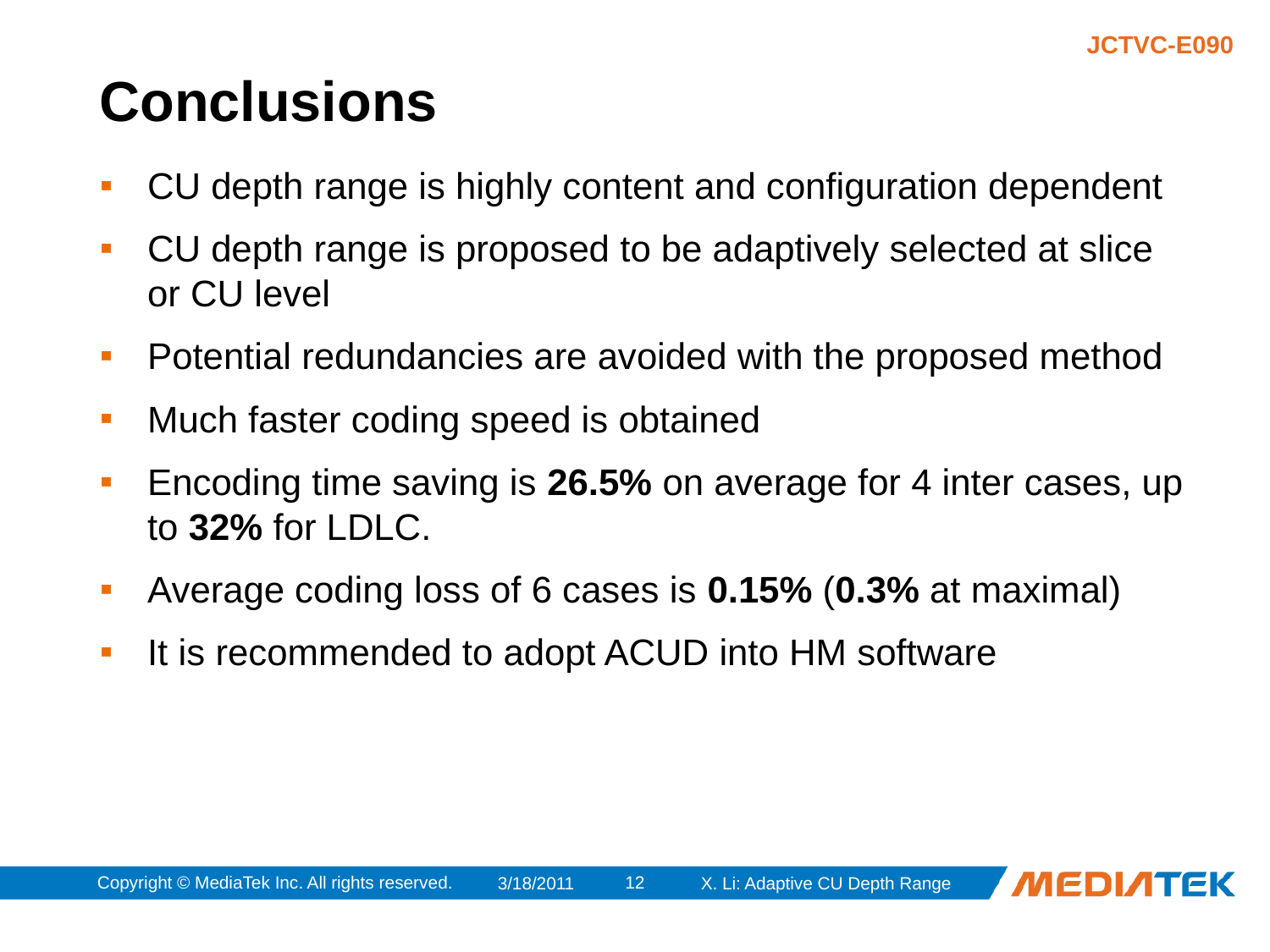

# Conclusions
CU depth range is highly content and configuration dependent
CU depth range is proposed to be adaptively selected at slice or CU level
Potential redundancies are avoided with the proposed method
Much faster coding speed is obtained
Encoding time saving is 26.5% on average for 4 inter cases, up to 32% for LDLC.
Average coding loss of 6 cases is 0.15% (0.3% at maximal)
It is recommended to adopt ACUD into HM software
Copyright © MediaTek Inc. All rights reserved.
12
3/18/2011